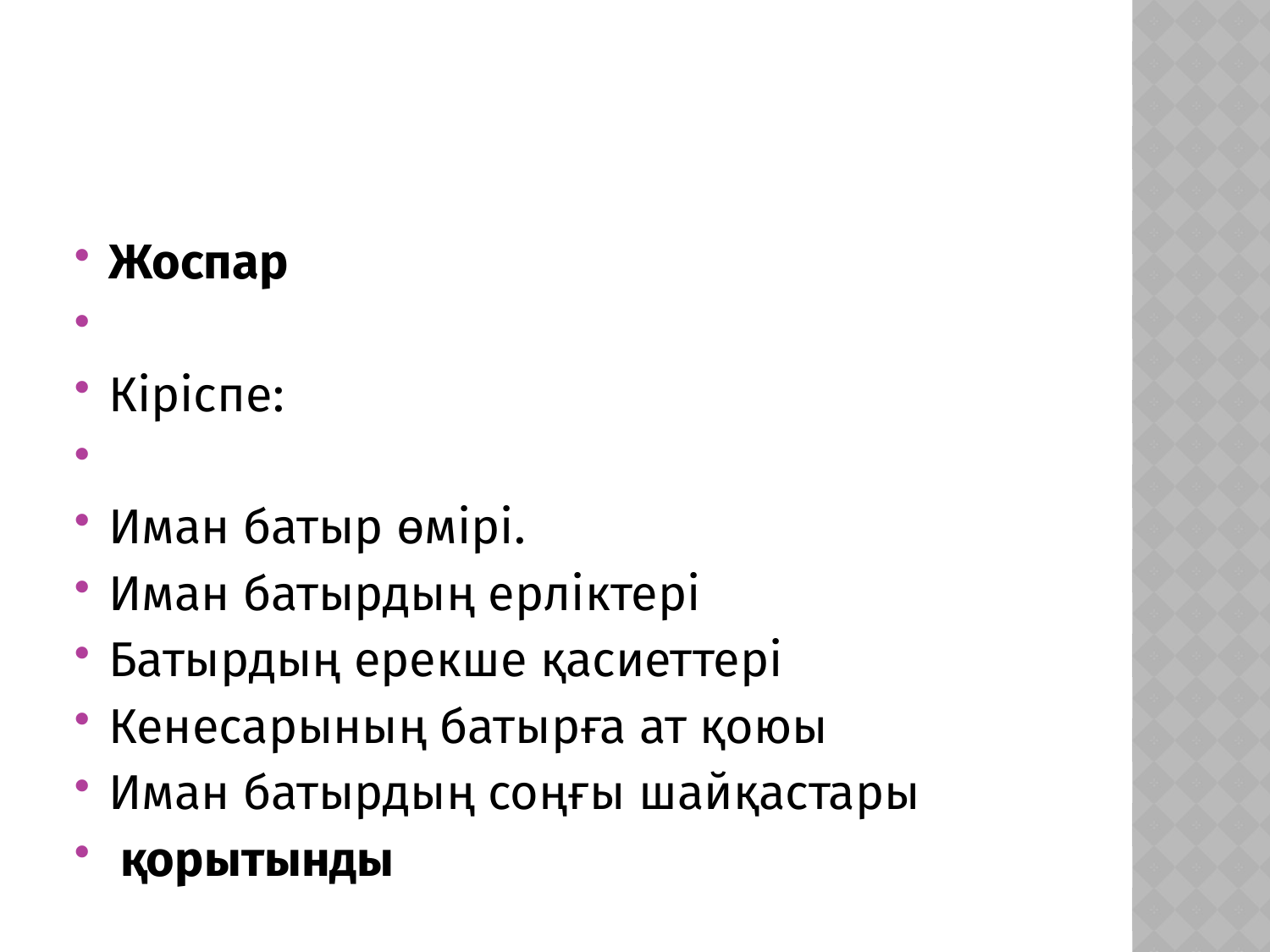

Жоспар

Кіріспе:

Иман батыр өмірі.
Иман батырдың ерліктері
Батырдың ерекше қасиеттері
Кенесарының батырға ат қоюы
Иман батырдың соңғы шайқастары
 қорытынды